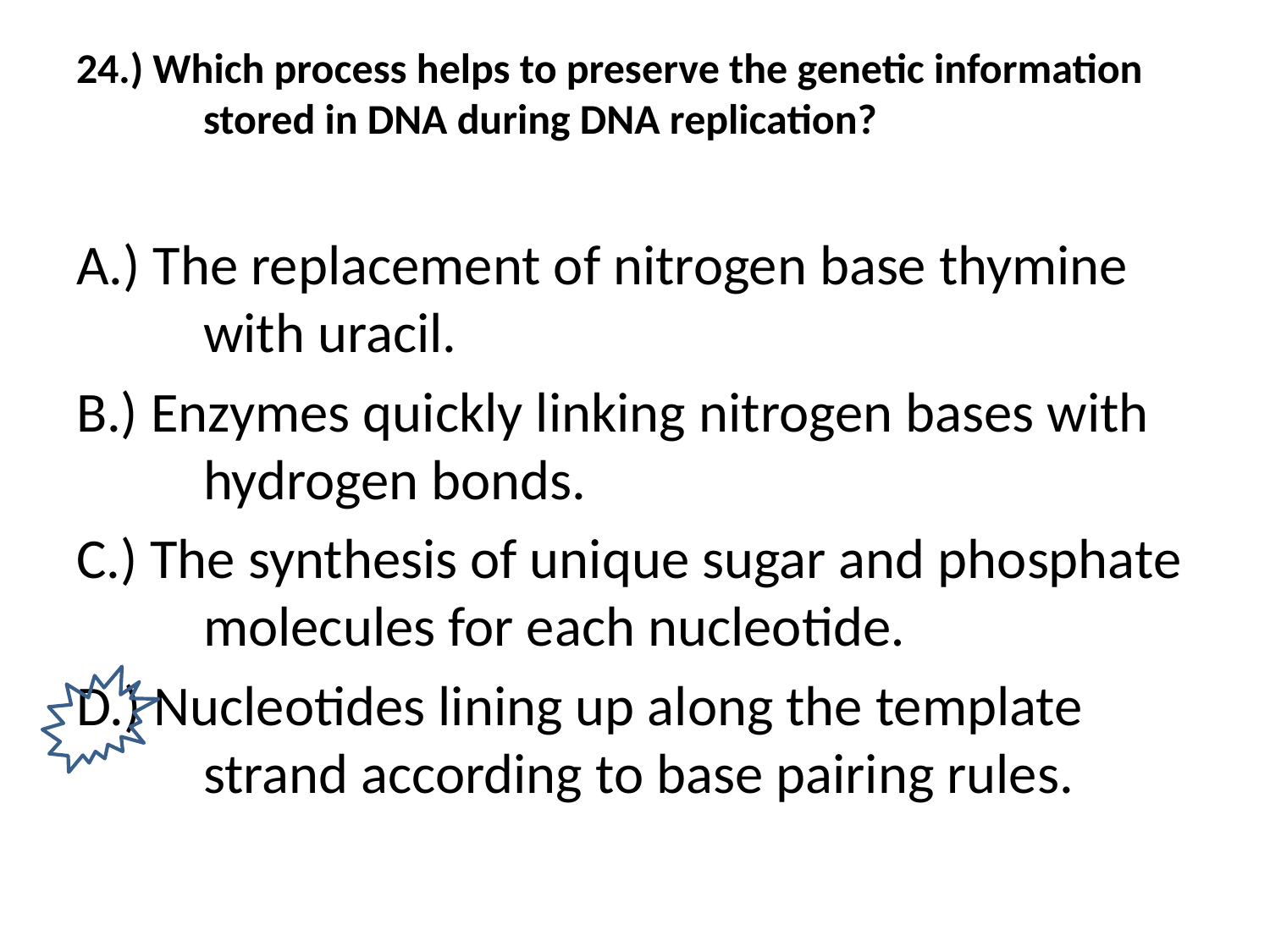

# 24.) Which process helps to preserve the genetic information 	stored in DNA during DNA replication?
A.) The replacement of nitrogen base thymine 	with uracil.
B.) Enzymes quickly linking nitrogen bases with 	hydrogen bonds.
C.) The synthesis of unique sugar and phosphate 	molecules for each nucleotide.
D.) Nucleotides lining up along the template 	strand according to base pairing rules.